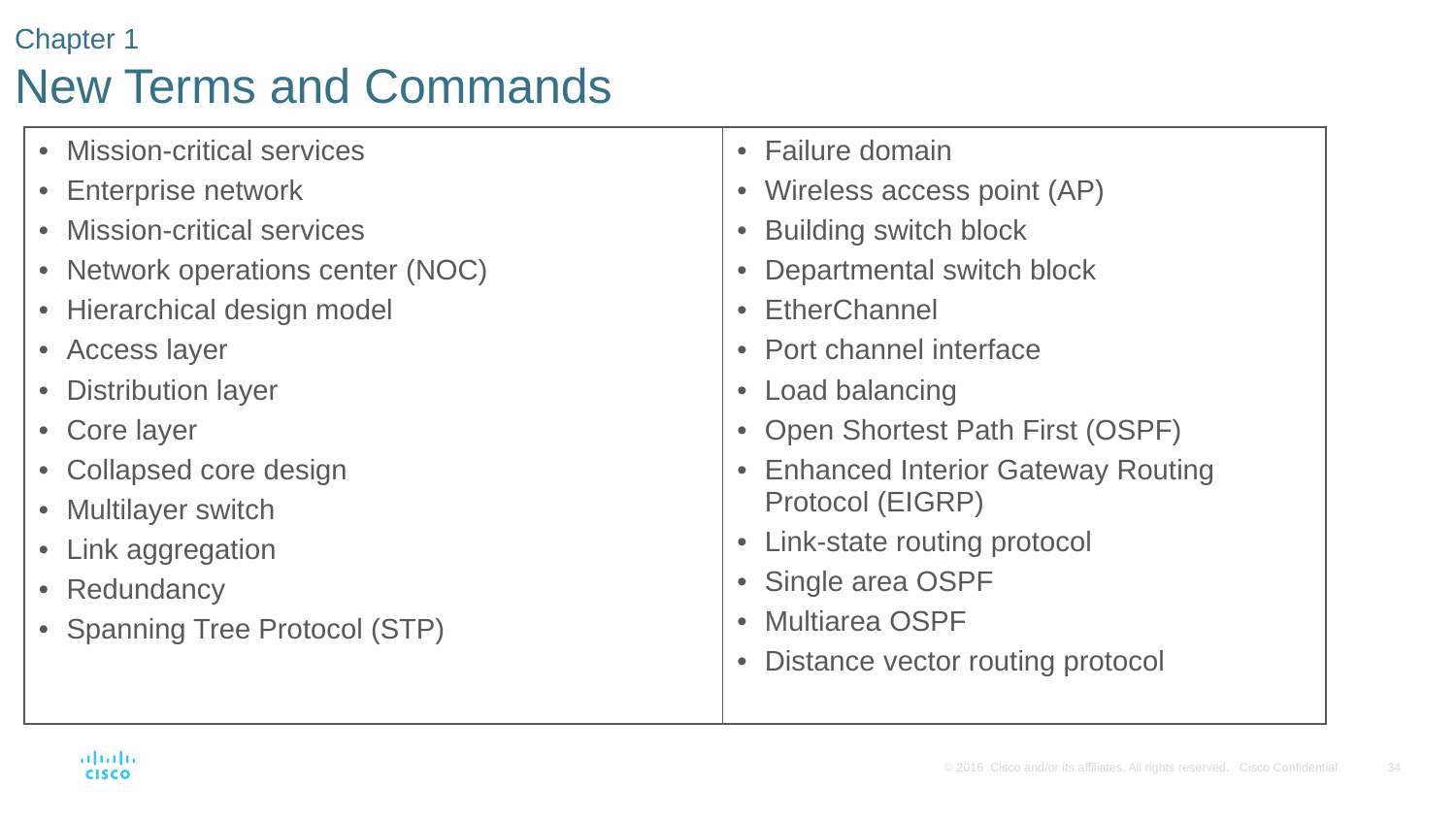

# Chapter 1 New Terms and Commands
| Mission-critical services Enterprise network Mission-critical services Network operations center (NOC) Hierarchical design model Access layer Distribution layer Core layer Collapsed core design Multilayer switch Link aggregation Redundancy Spanning Tree Protocol (STP) | Failure domain Wireless access point (AP) Building switch block Departmental switch block EtherChannel Port channel interface Load balancing Open Shortest Path First (OSPF) Enhanced Interior Gateway Routing Protocol (EIGRP) Link-state routing protocol Single area OSPF Multiarea OSPF Distance vector routing protocol |
| --- | --- |